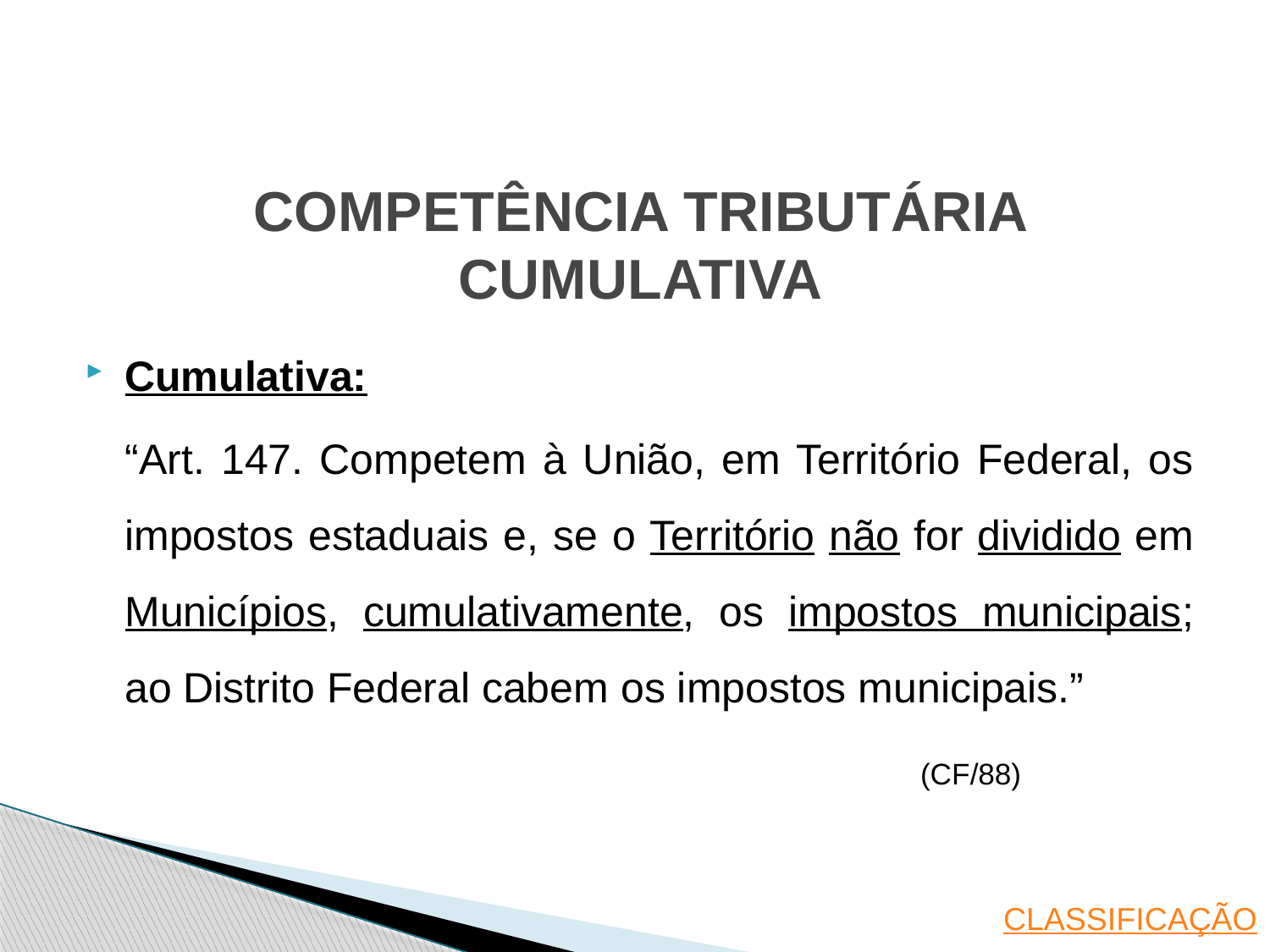

# COMPETÊNCIA TRIBUTÁRIA CUMULATIVA
Cumulativa:
	“Art. 147. Competem à União, em Território Federal, os impostos estaduais e, se o Território não for dividido em Municípios, cumulativamente, os impostos municipais; ao Distrito Federal cabem os impostos municipais.”
                                                                      (CF/88)

CLASSIFICAÇÃO